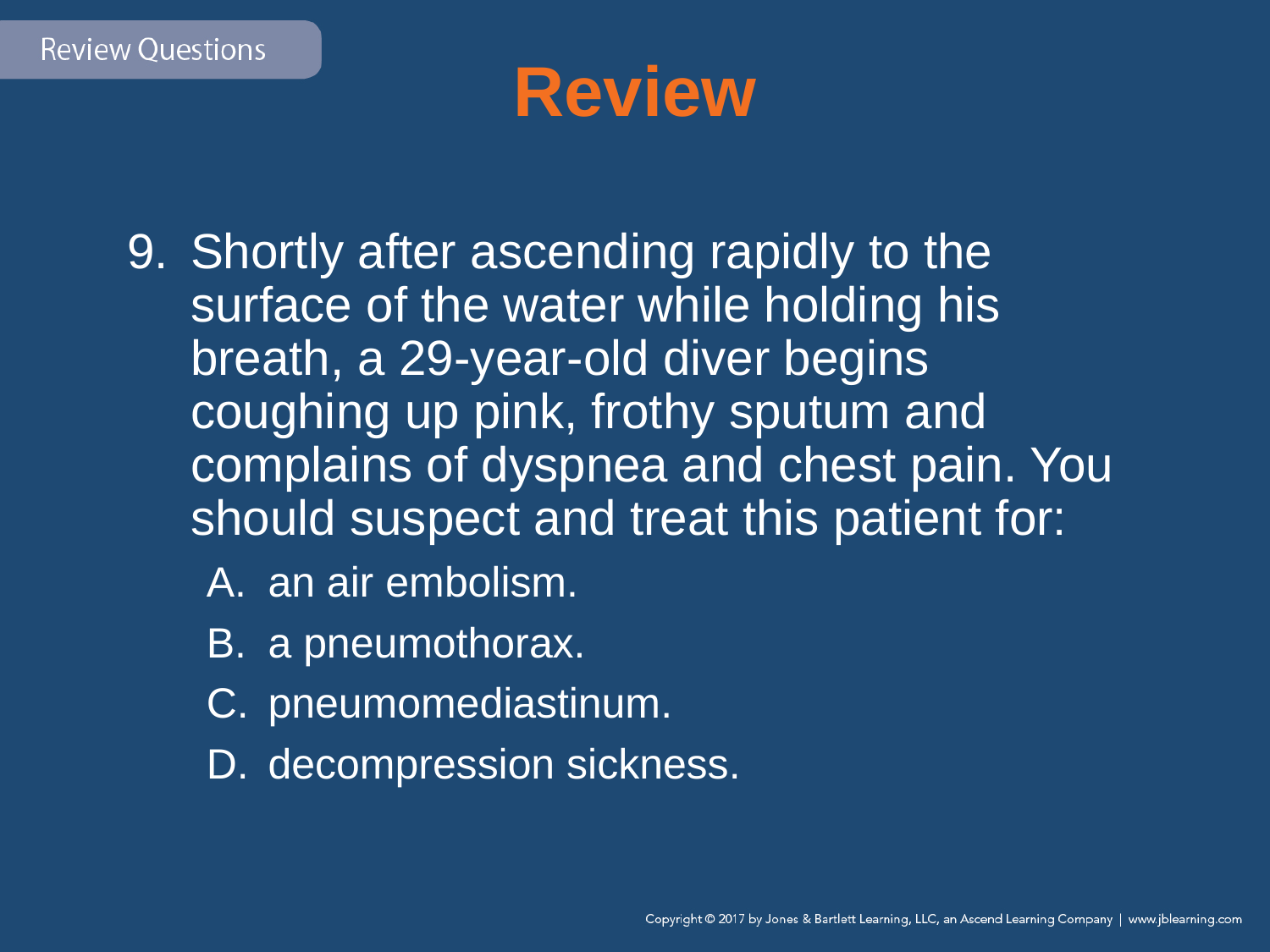

# Review
Shortly after ascending rapidly to the surface of the water while holding his breath, a 29-year-old diver begins coughing up pink, frothy sputum and complains of dyspnea and chest pain. You should suspect and treat this patient for:
an air embolism.
a pneumothorax.
pneumomediastinum.
decompression sickness.